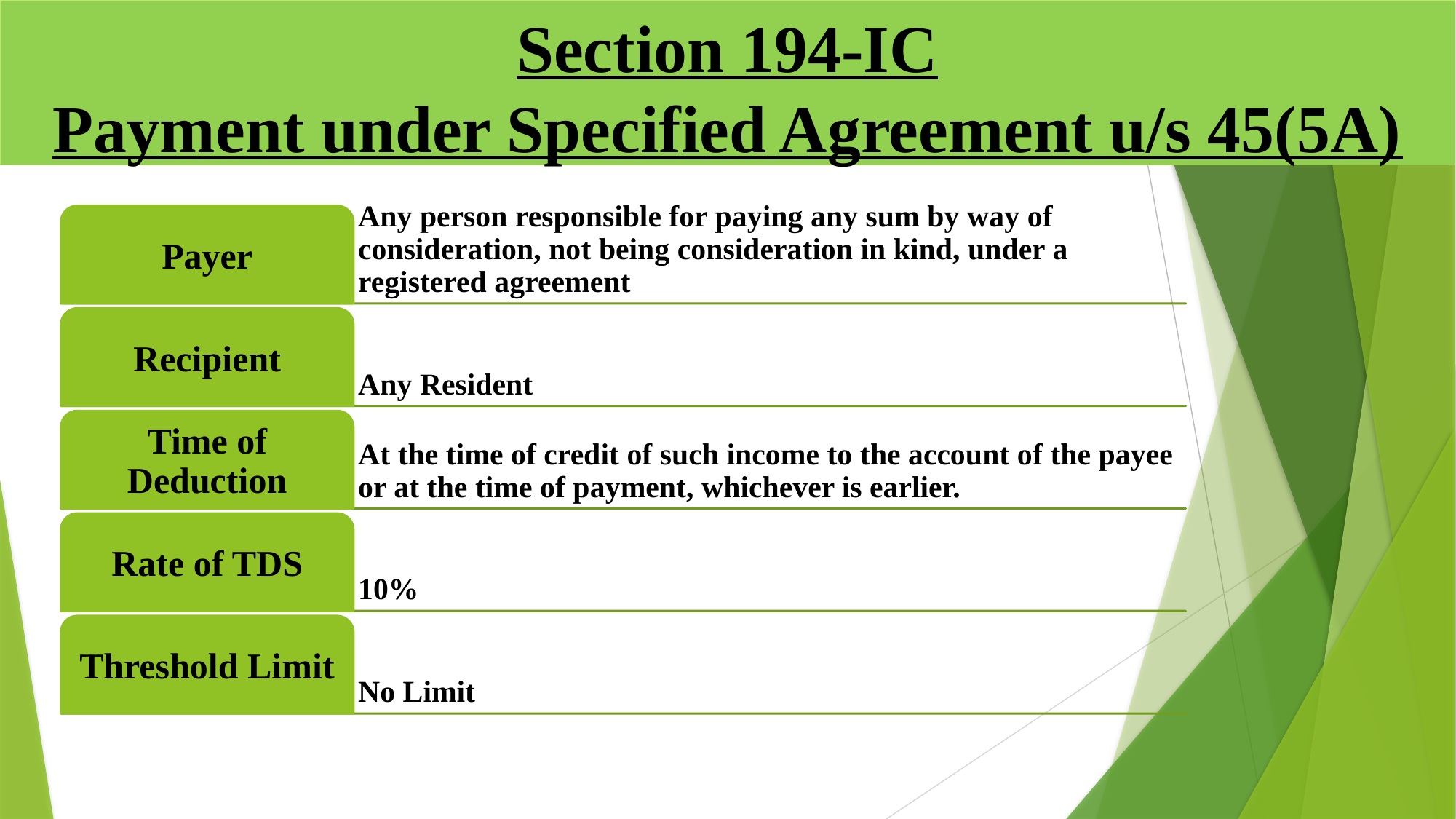

# Section 194-IC Payment under Specified Agreement u/s 45(5A)
Any person responsible for paying any sum by way of consideration, not being consideration in kind, under a registered agreement
Payer
Any Resident
Recipient
At the time of credit of such income to the account of the payee or at the time of payment, whichever is earlier.
Time of Deduction
10%
Rate of TDS
No Limit
Threshold Limit